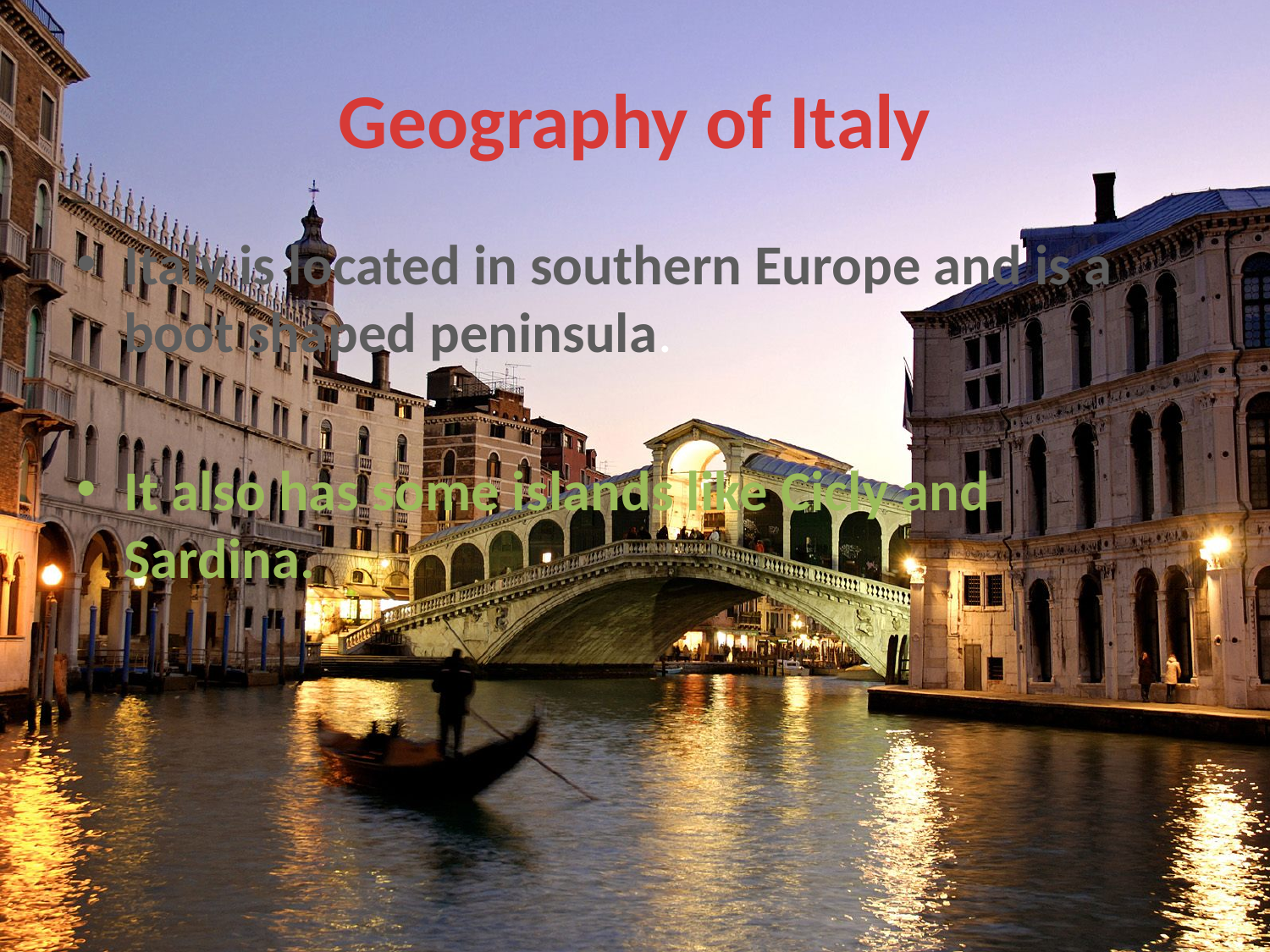

# Geography of Italy
Italy is located in southern Europe and is a boot shaped peninsula.

It also has some islands like Cicly and Sardina.